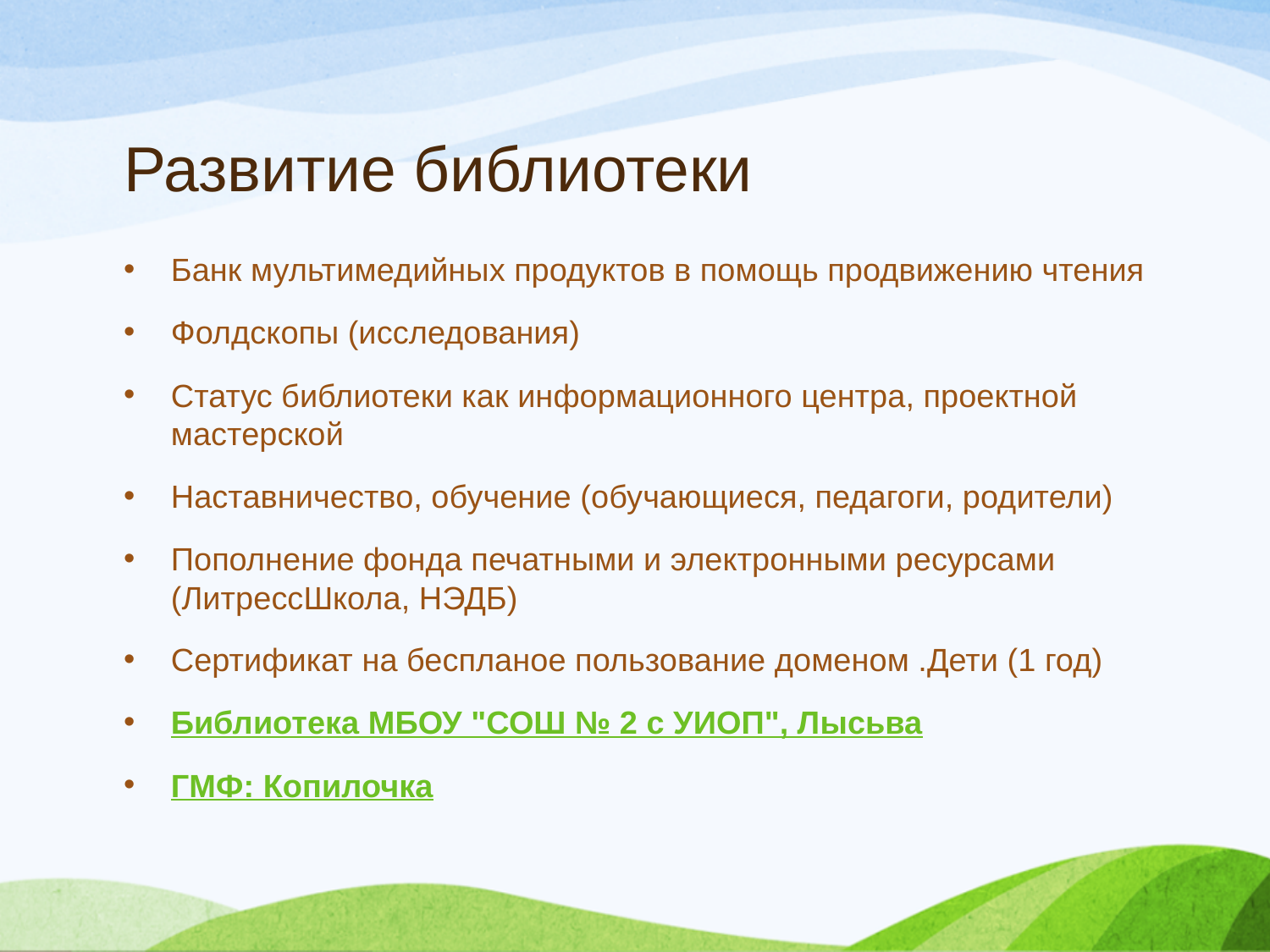

# Развитие библиотеки
Банк мультимедийных продуктов в помощь продвижению чтения
Фолдскопы (исследования)
Статус библиотеки как информационного центра, проектной мастерской
Наставничество, обучение (обучающиеся, педагоги, родители)
Пополнение фонда печатными и электронными ресурсами (ЛитрессШкола, НЭДБ)
Сертификат на беспланое пользование доменом .Дети (1 год)
Библиотека МБОУ "СОШ № 2 с УИОП", Лысьва
ГМФ: Копилочка